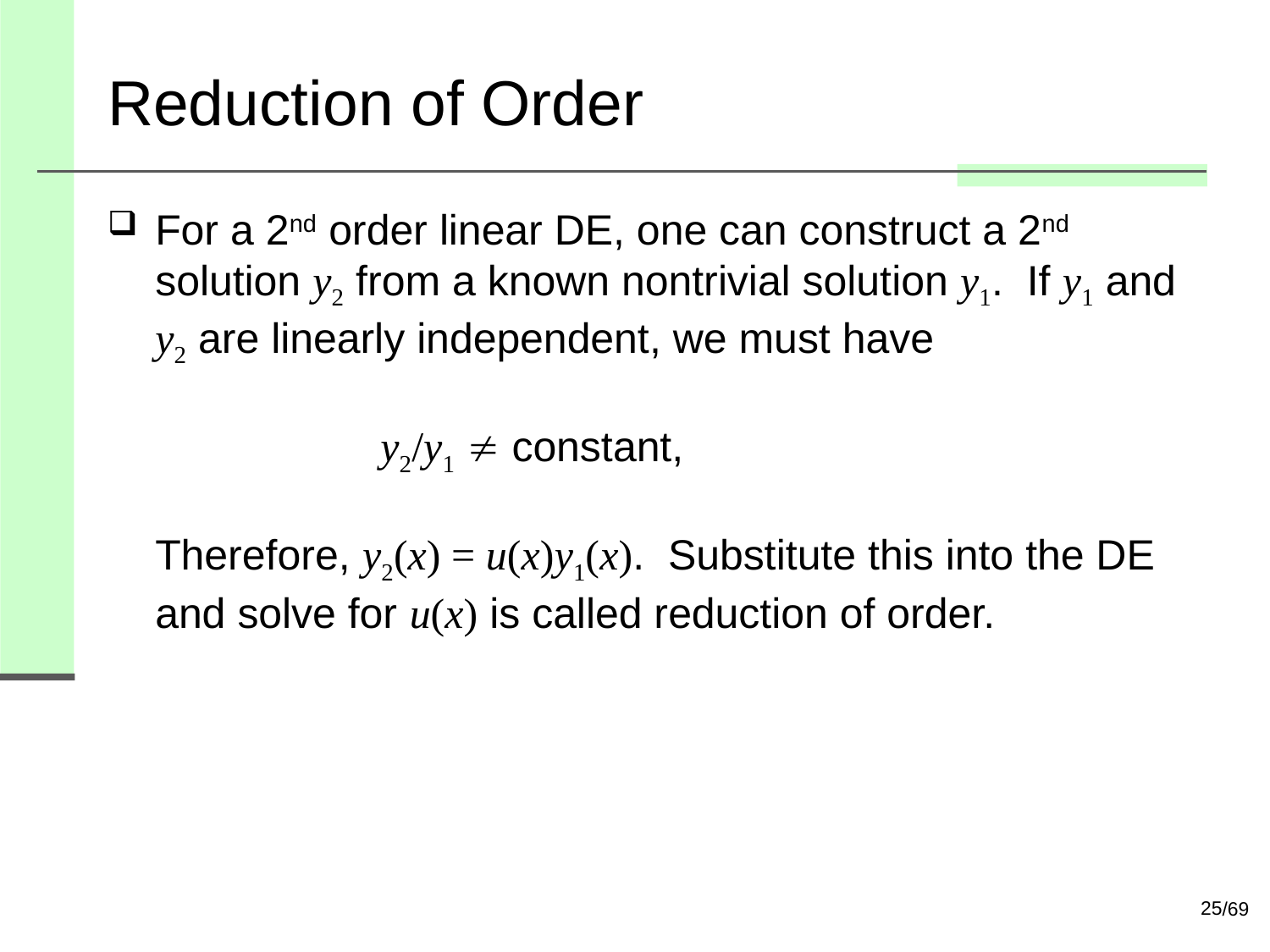

# Reduction of Order
For a 2nd order linear DE, one can construct a 2nd solution y2 from a known nontrivial solution y1.  If y1 and y2 are linearly independent, we must have
                   y2/y1 ≠ constant,
Therefore, y2(x) = u(x)y1(x).  Substitute this into the DE and solve for u(x) is called reduction of order.
25